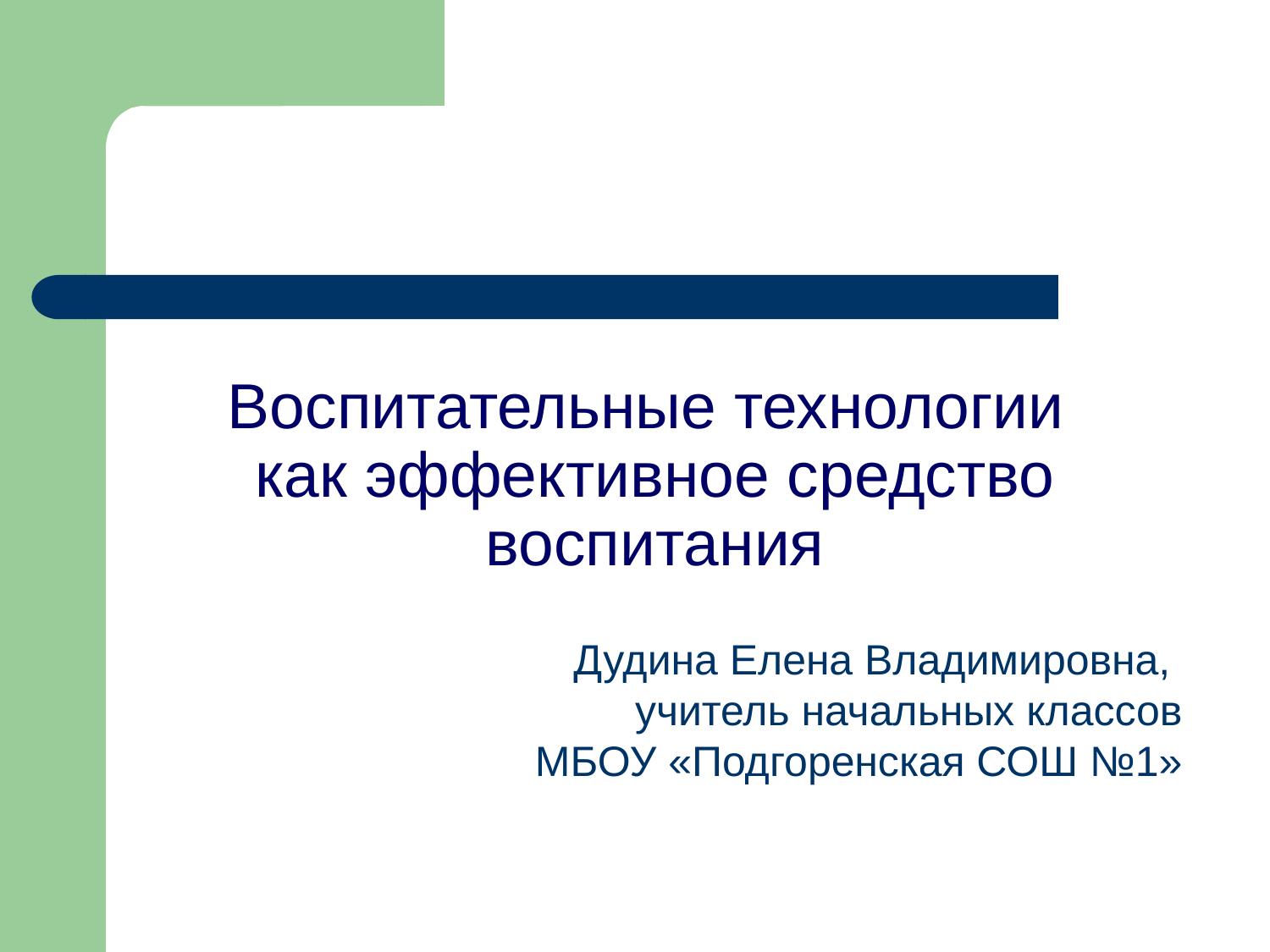

Воспитательные технологии  как эффективное средство воспитания
Дудина Елена Владимировна,
учитель начальных классов
МБОУ «Подгоренская СОШ №1»